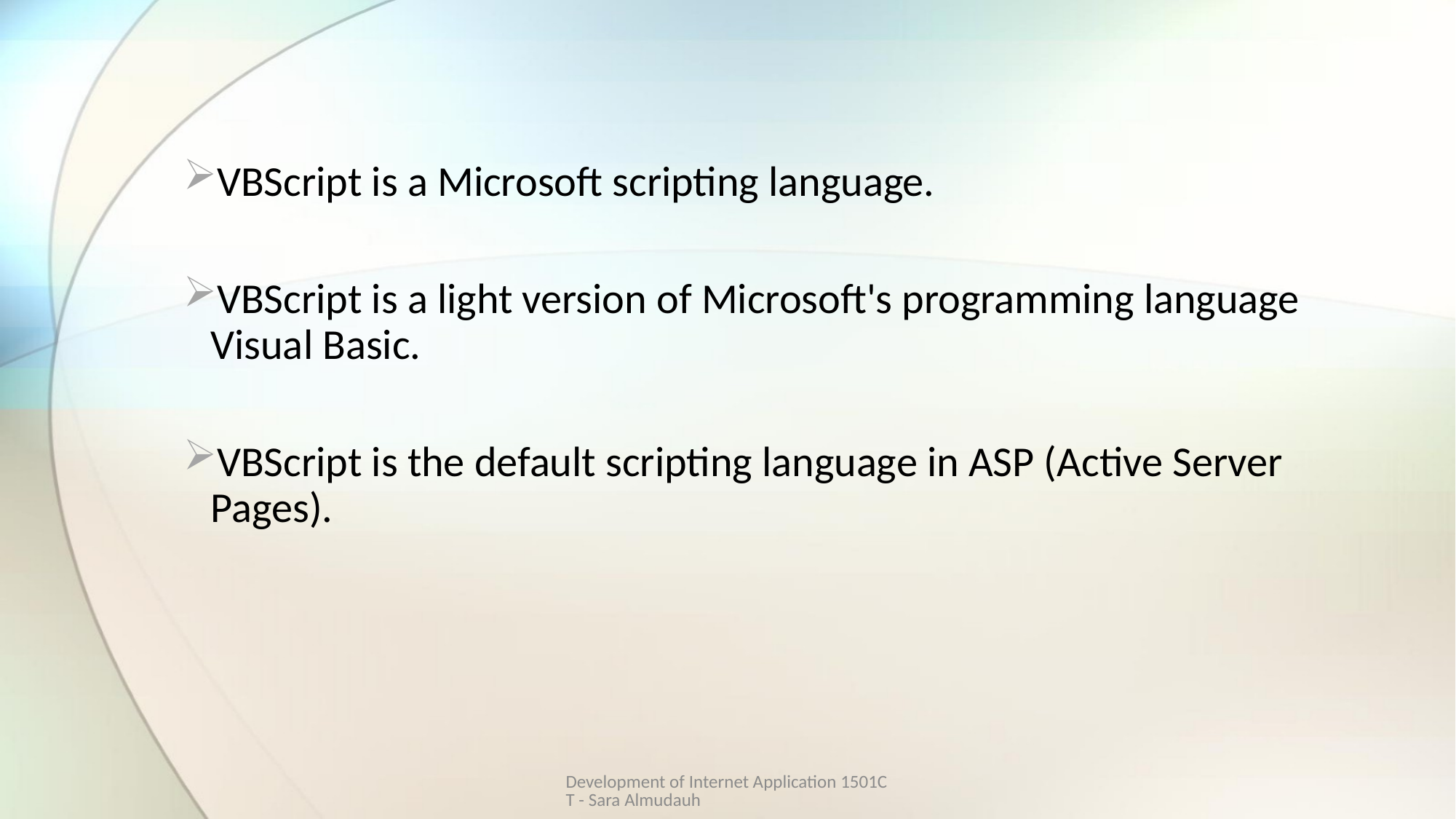

VBScript is a Microsoft scripting language.

VBScript is a light version of Microsoft's programming language Visual Basic.

VBScript is the default scripting language in ASP (Active Server Pages).

Development of Internet Application 1501CT - Sara Almudauh